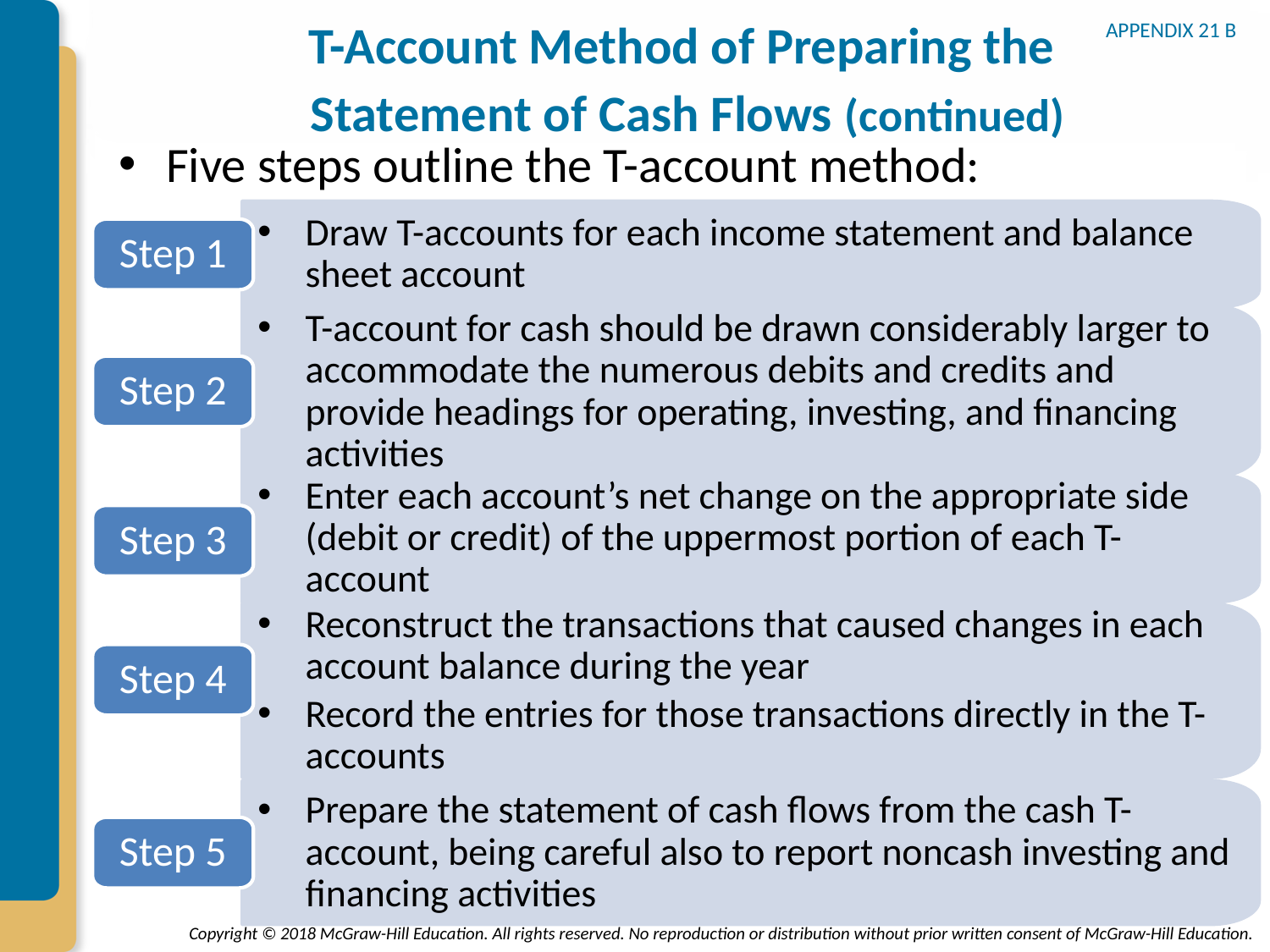

# T-Account Method of Preparing the Statement of Cash Flows (continued)
APPENDIX 21 B
Five steps outline the T-account method:
Draw T-accounts for each income statement and balance sheet account
Step 1
T-account for cash should be drawn considerably larger to accommodate the numerous debits and credits and provide headings for operating, investing, and financing activities
Step 2
Enter each account’s net change on the appropriate side (debit or credit) of the uppermost portion of each T-account
Step 3
Reconstruct the transactions that caused changes in each account balance during the year
Record the entries for those transactions directly in the T-accounts
Step 4
Prepare the statement of cash flows from the cash T-account, being careful also to report noncash investing and financing activities
Step 5